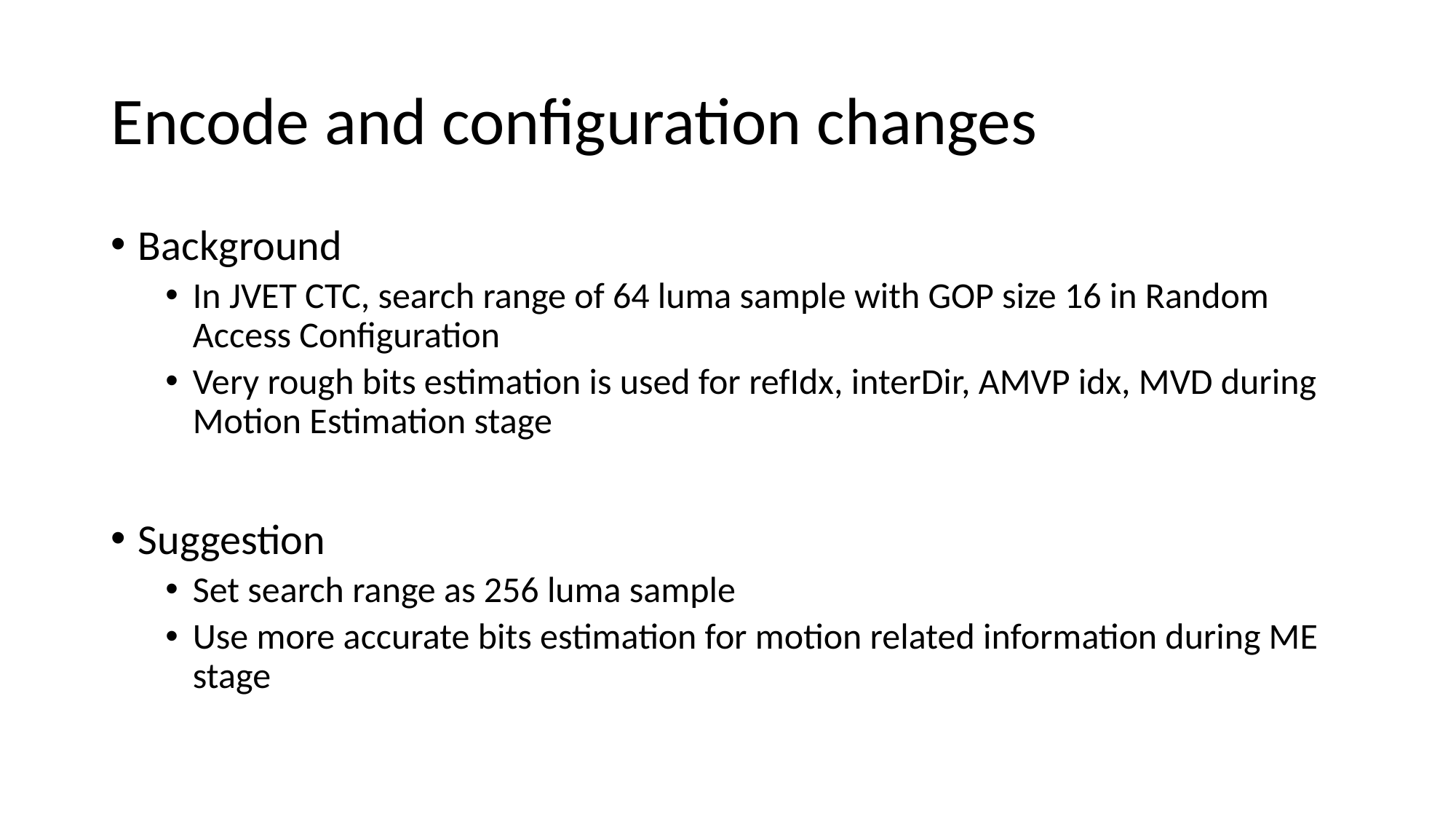

# Encode and configuration changes
Background
In JVET CTC, search range of 64 luma sample with GOP size 16 in Random Access Configuration
Very rough bits estimation is used for refIdx, interDir, AMVP idx, MVD during Motion Estimation stage

Suggestion
Set search range as 256 luma sample
Use more accurate bits estimation for motion related information during ME stage